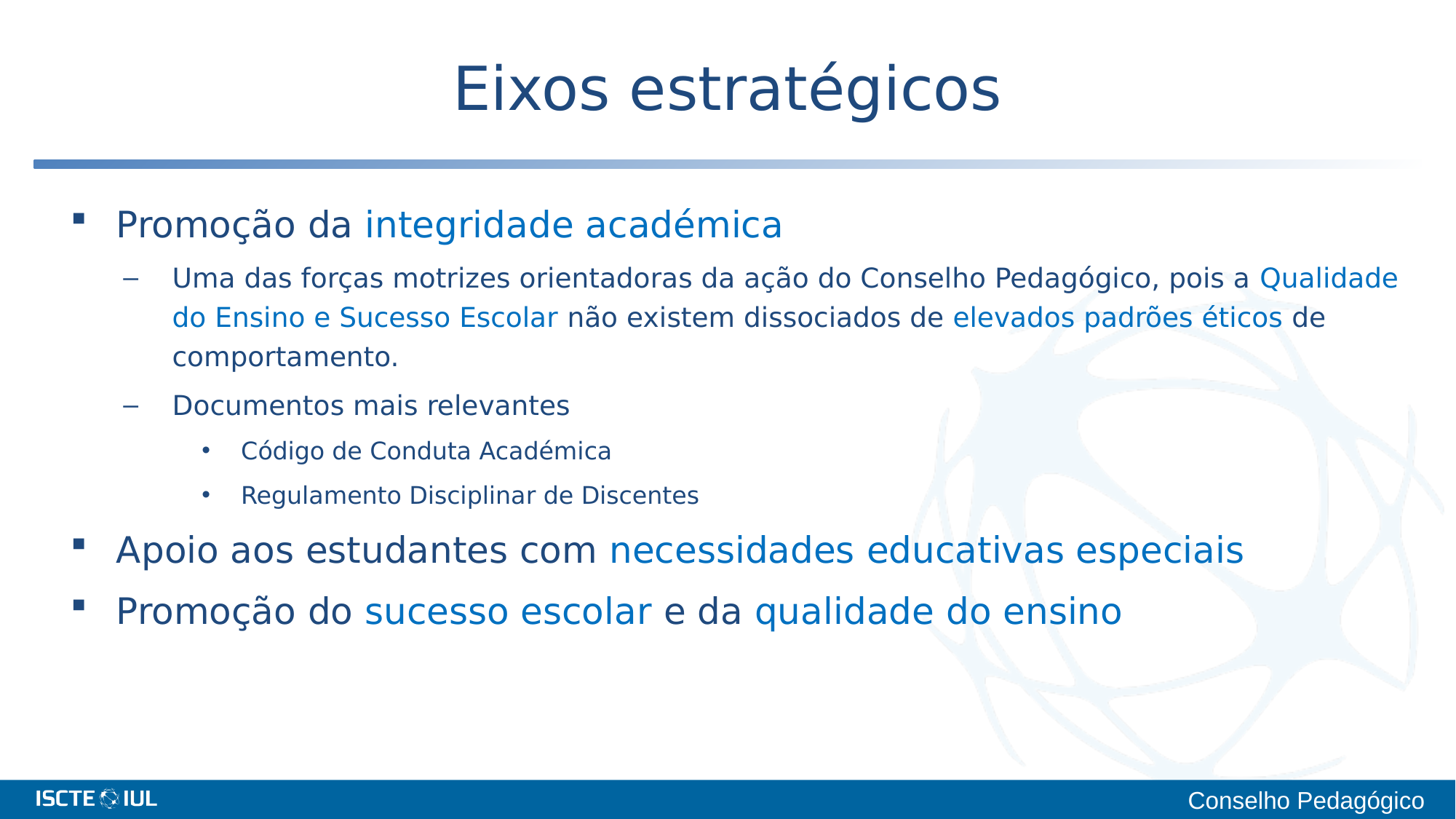

# Eixos estratégicos
Promoção da integridade académica
Uma das forças motrizes orientadoras da ação do Conselho Pedagógico, pois a Qualidade do Ensino e Sucesso Escolar não existem dissociados de elevados padrões éticos de comportamento.
Documentos mais relevantes
Código de Conduta Académica
Regulamento Disciplinar de Discentes
Apoio aos estudantes com necessidades educativas especiais
Promoção do sucesso escolar e da qualidade do ensino